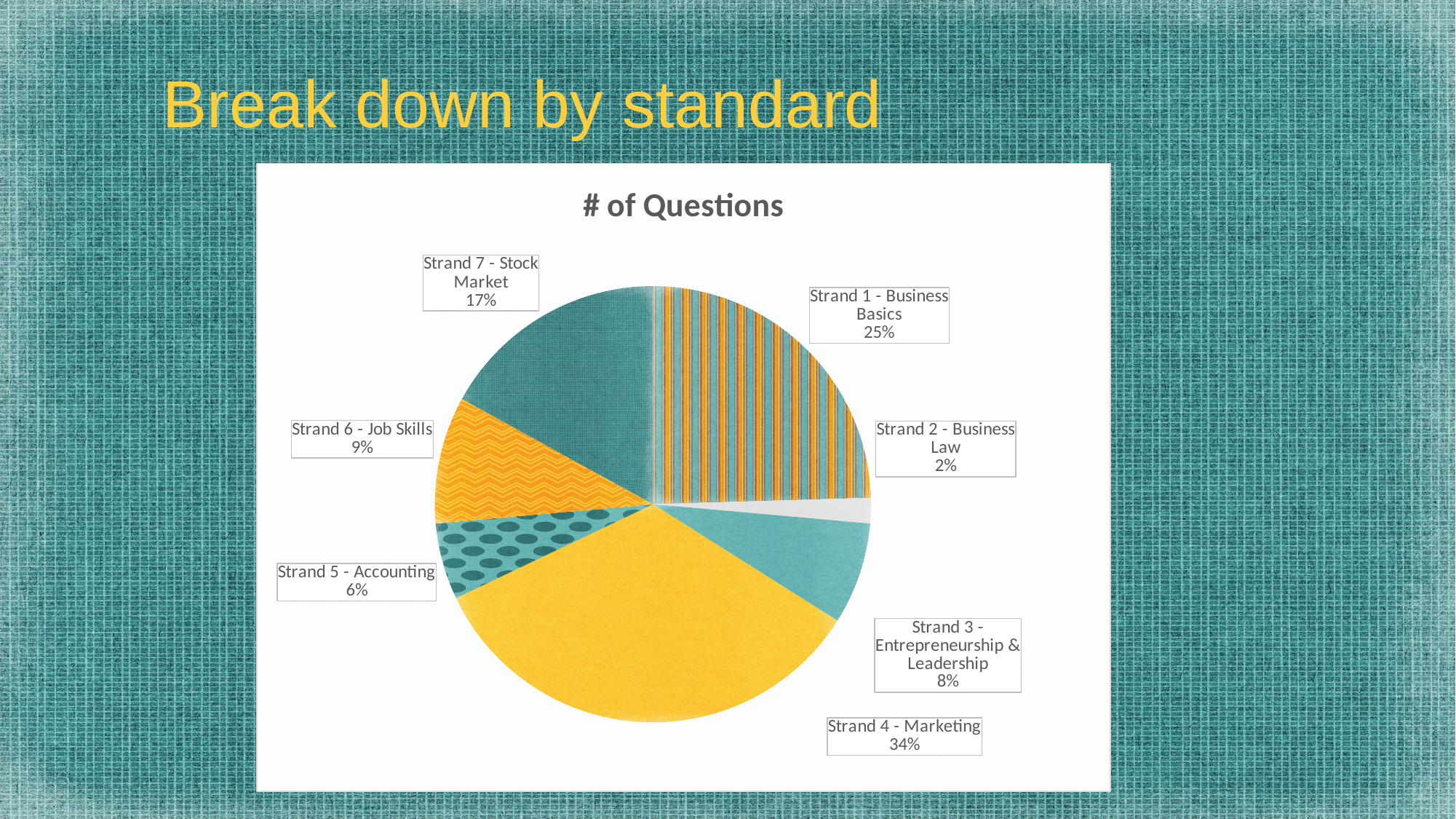

# Break down by standard

### Chart:

| Category | # of Questions |
|---|---|
| Strand 1 - Business Basics | 13.0 |
| Strand 2 - Business Law | 1.0 |
| Strand 3 - Entrepreneurship & Leadership | 4.0 |
| Strand 4 - Marketing | 18.0 |
| Strand 5 - Accounting | 3.0 |
| Strand 6 - Job Skills | 5.0 |
| Strand 7 - Stock Market | 9.0 |